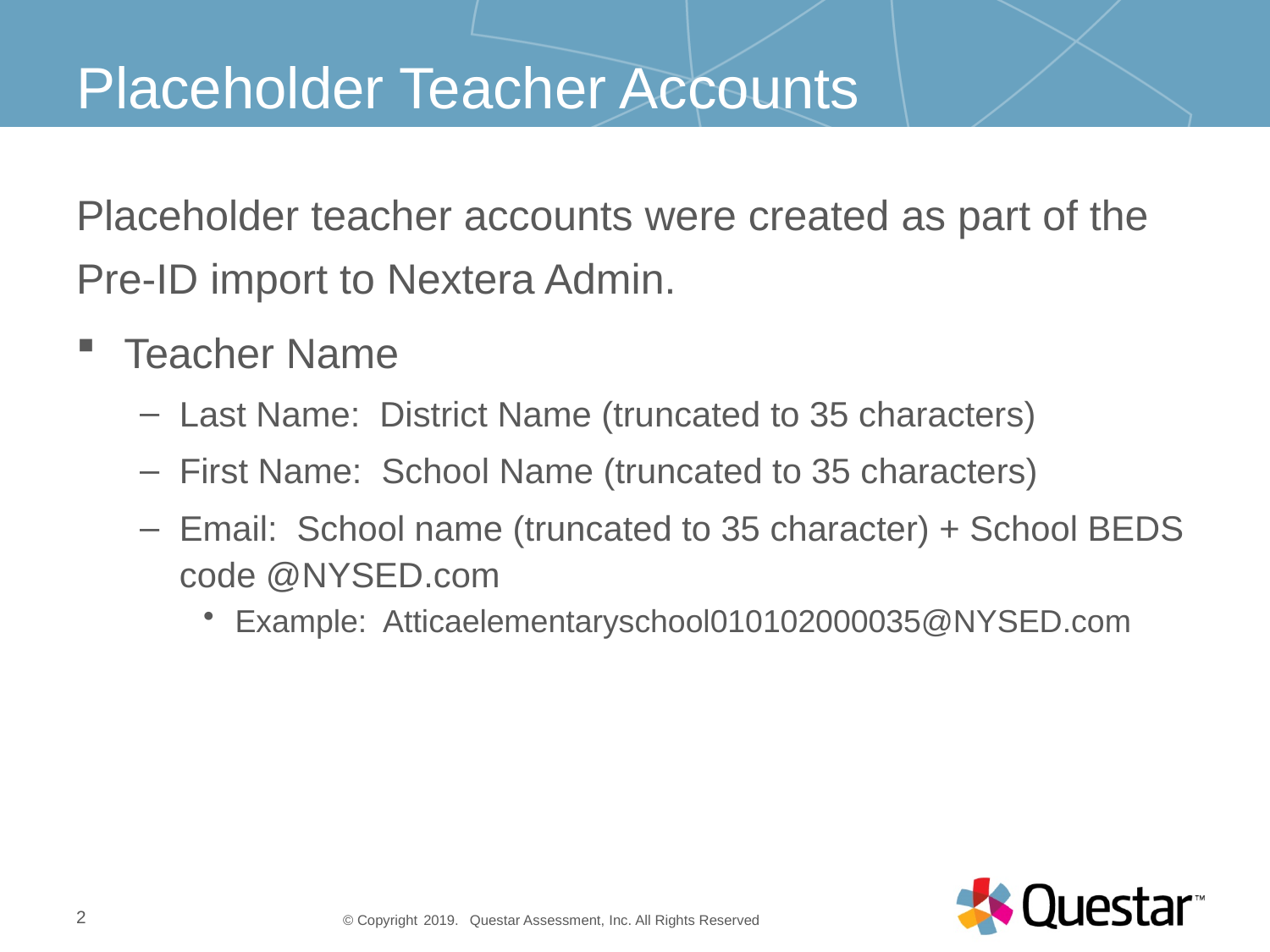

# Placeholder Teacher Accounts
Placeholder teacher accounts were created as part of the Pre-ID import to Nextera Admin.
Teacher Name
Last Name:  District Name (truncated to 35 characters)
First Name:  School Name (truncated to 35 characters)
Email:  School name (truncated to 35 character) + School BEDS code @NYSED.com
Example:  Atticaelementaryschool010102000035@NYSED.com
2